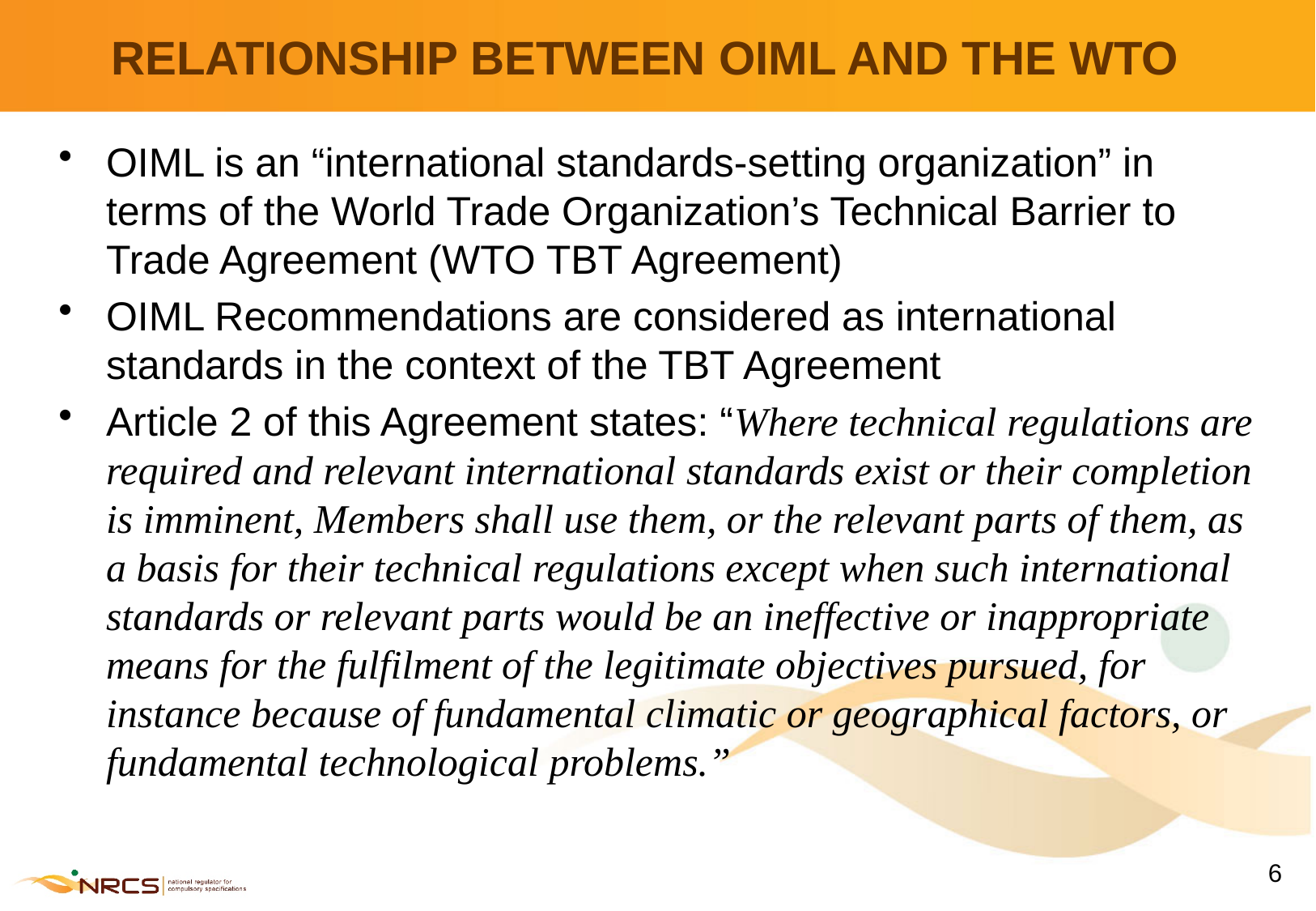

# RELATIONSHIP BETWEEN OIML AND THE WTO
OIML is an “international standards-setting organization” in terms of the World Trade Organization’s Technical Barrier to Trade Agreement (WTO TBT Agreement)
OIML Recommendations are considered as international standards in the context of the TBT Agreement
Article 2 of this Agreement states: “Where technical regulations are required and relevant international standards exist or their completion is imminent, Members shall use them, or the relevant parts of them, as a basis for their technical regulations except when such international standards or relevant parts would be an ineffective or inappropriate means for the fulfilment of the legitimate objectives pursued, for instance because of fundamental climatic or geographical factors, or fundamental technological problems.”

6